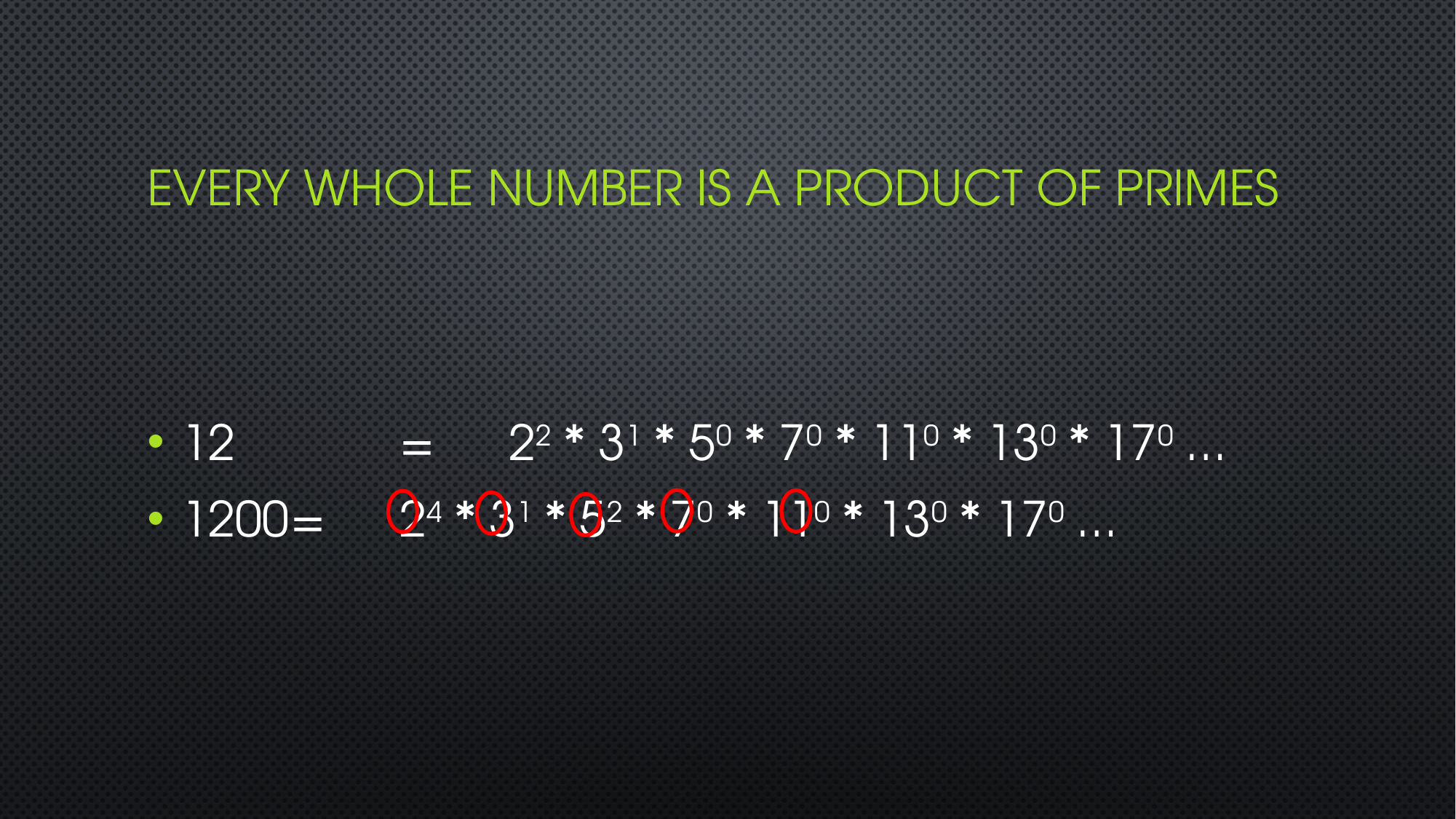

# Every whole number is a product of primes
12		=	22 * 31 * 50 * 70 * 110 * 130 * 170 …
1200	=	24 * 31 * 52 * 70 * 110 * 130 * 170 …